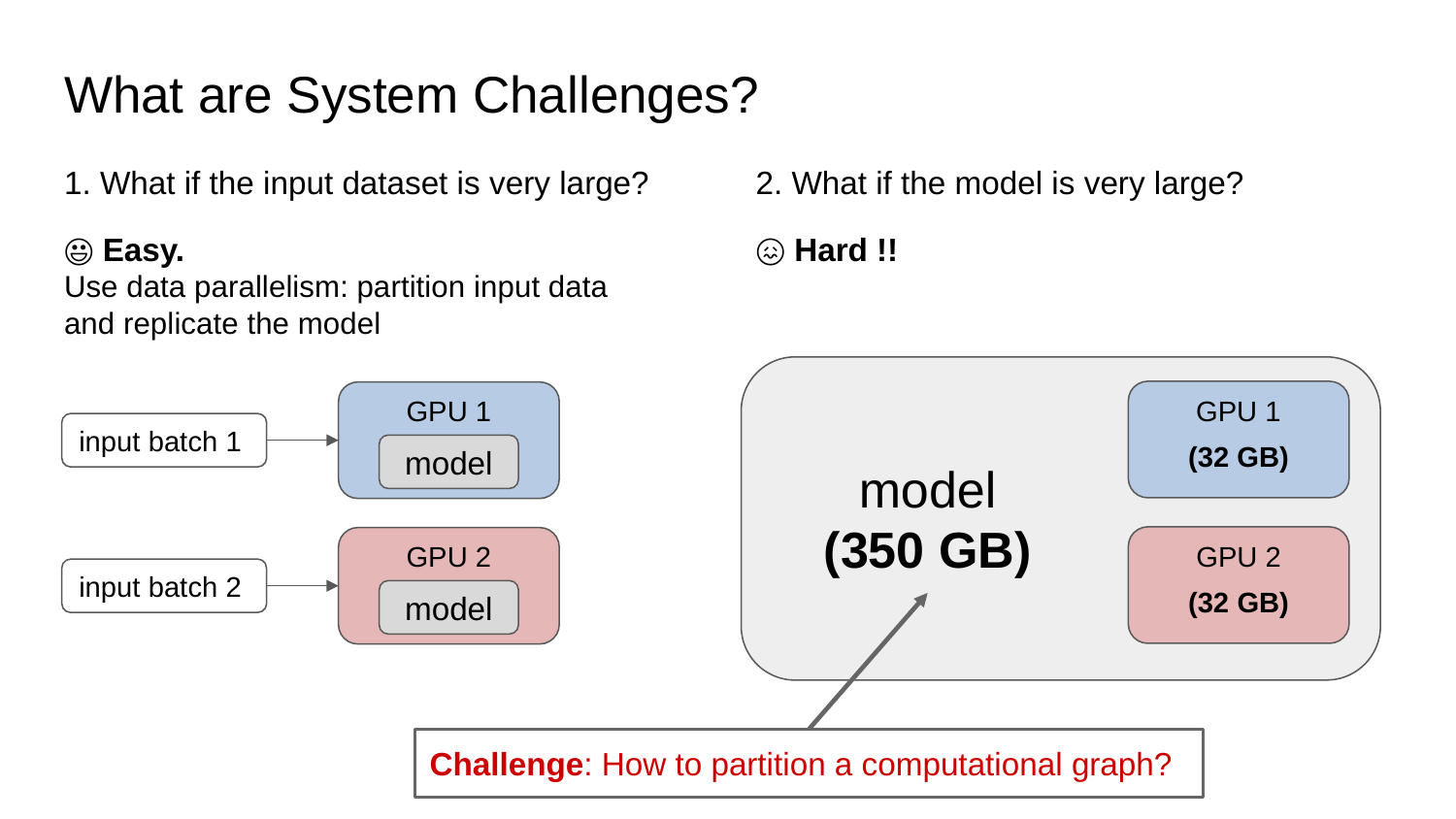

# What are System Challenges?
1. What if the input dataset is very large?
2. What if the model is very large?
😃 Easy.
Use data parallelism: partition input data
and replicate the model
😖 Hard !!

model
(350 GB)
GPU 1

(32 GB)

GPU 2

(32 GB)

GPU 1

GPU 2

input batch 1
input batch 2
model
model
Challenge: How to partition a computational graph?